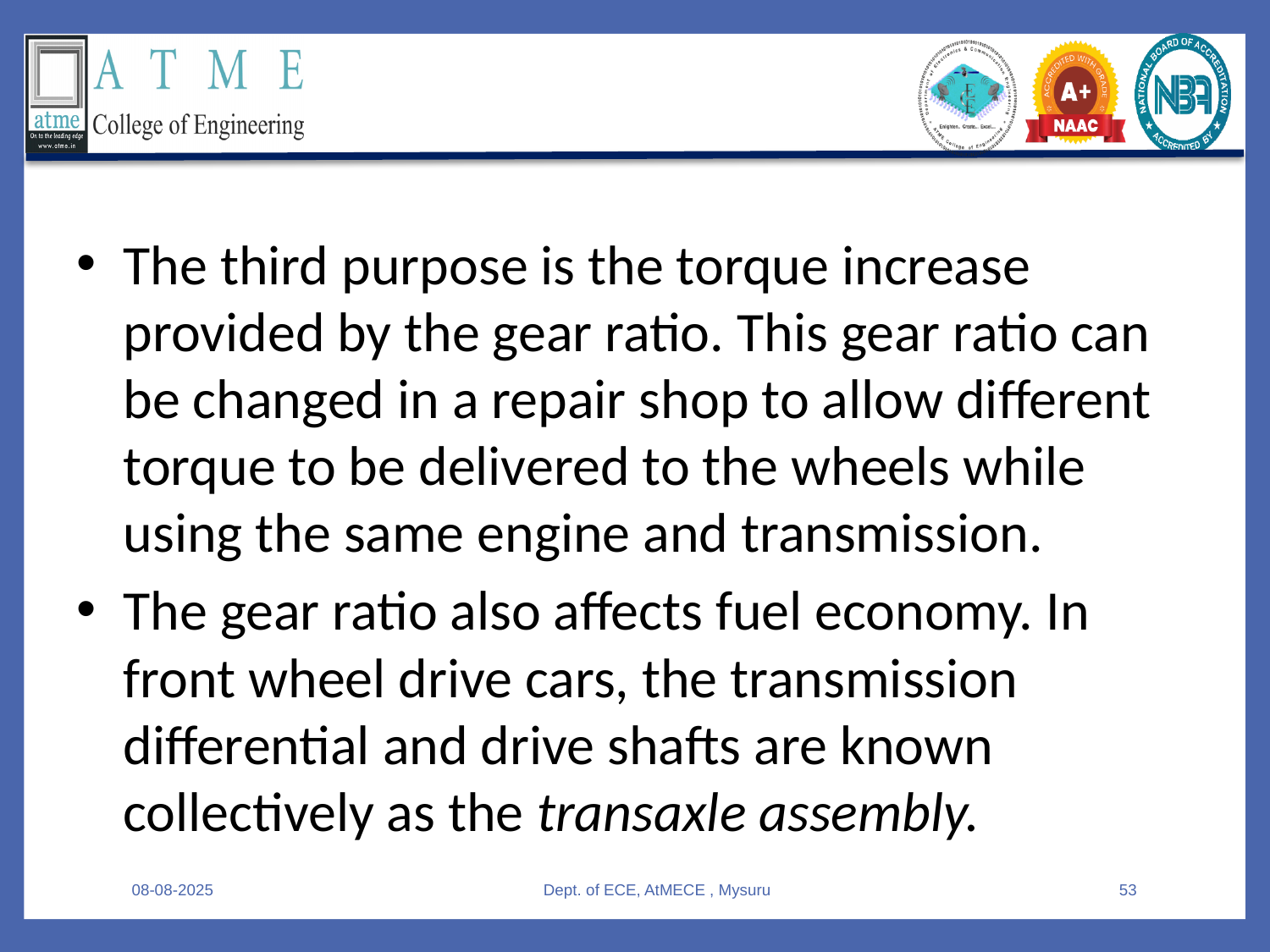

The third purpose is the torque increase provided by the gear ratio. This gear ratio can be changed in a repair shop to allow different torque to be delivered to the wheels while using the same engine and transmission.
The gear ratio also affects fuel economy. In front wheel drive cars, the transmission differential and drive shafts are known collectively as the transaxle assembly.
08-08-2025
Dept. of ECE, AtMECE , Mysuru
53